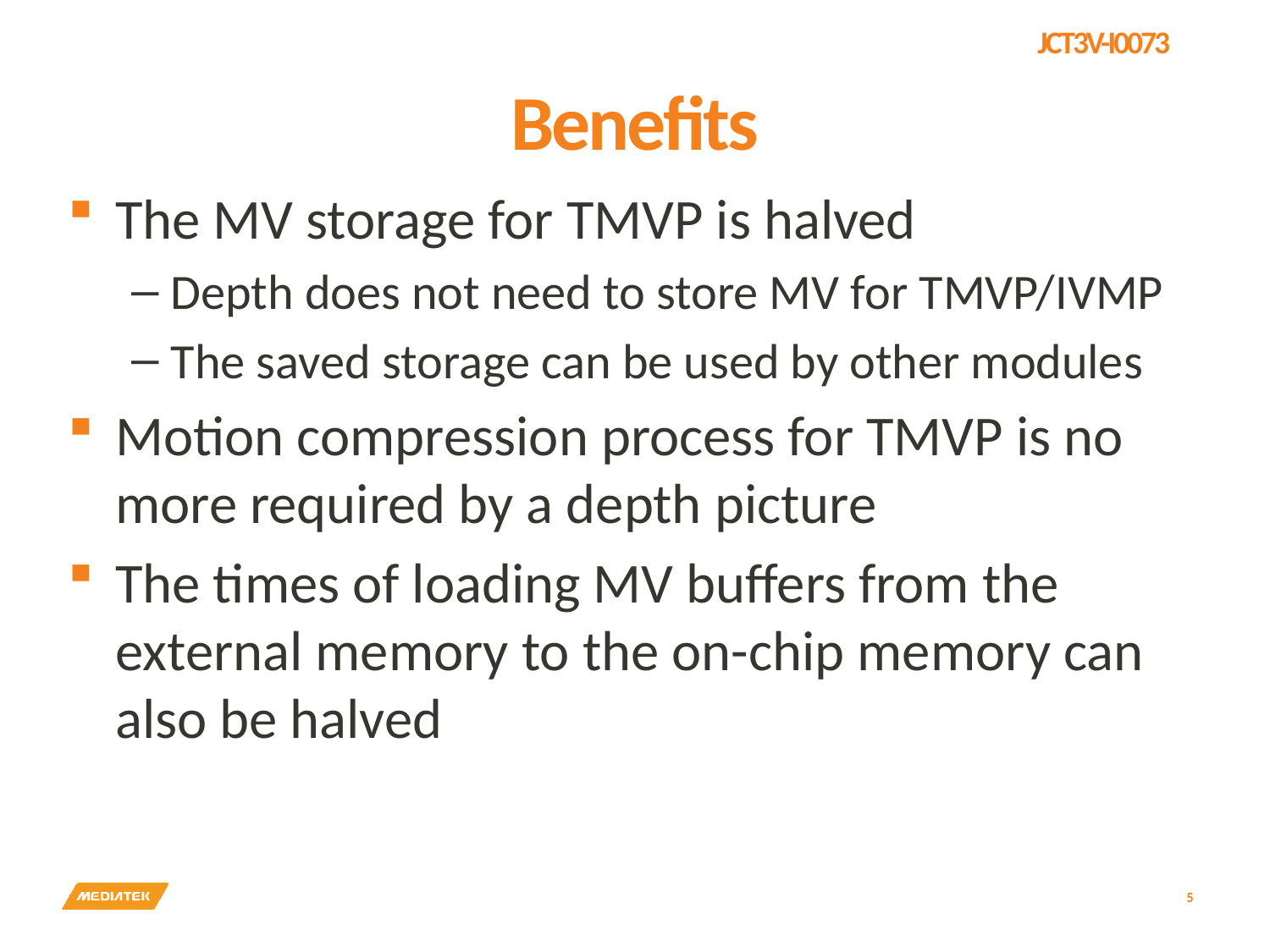

# Benefits
The MV storage for TMVP is halved
Depth does not need to store MV for TMVP/IVMP
The saved storage can be used by other modules
Motion compression process for TMVP is no more required by a depth picture
The times of loading MV buffers from the external memory to the on-chip memory can also be halved

5